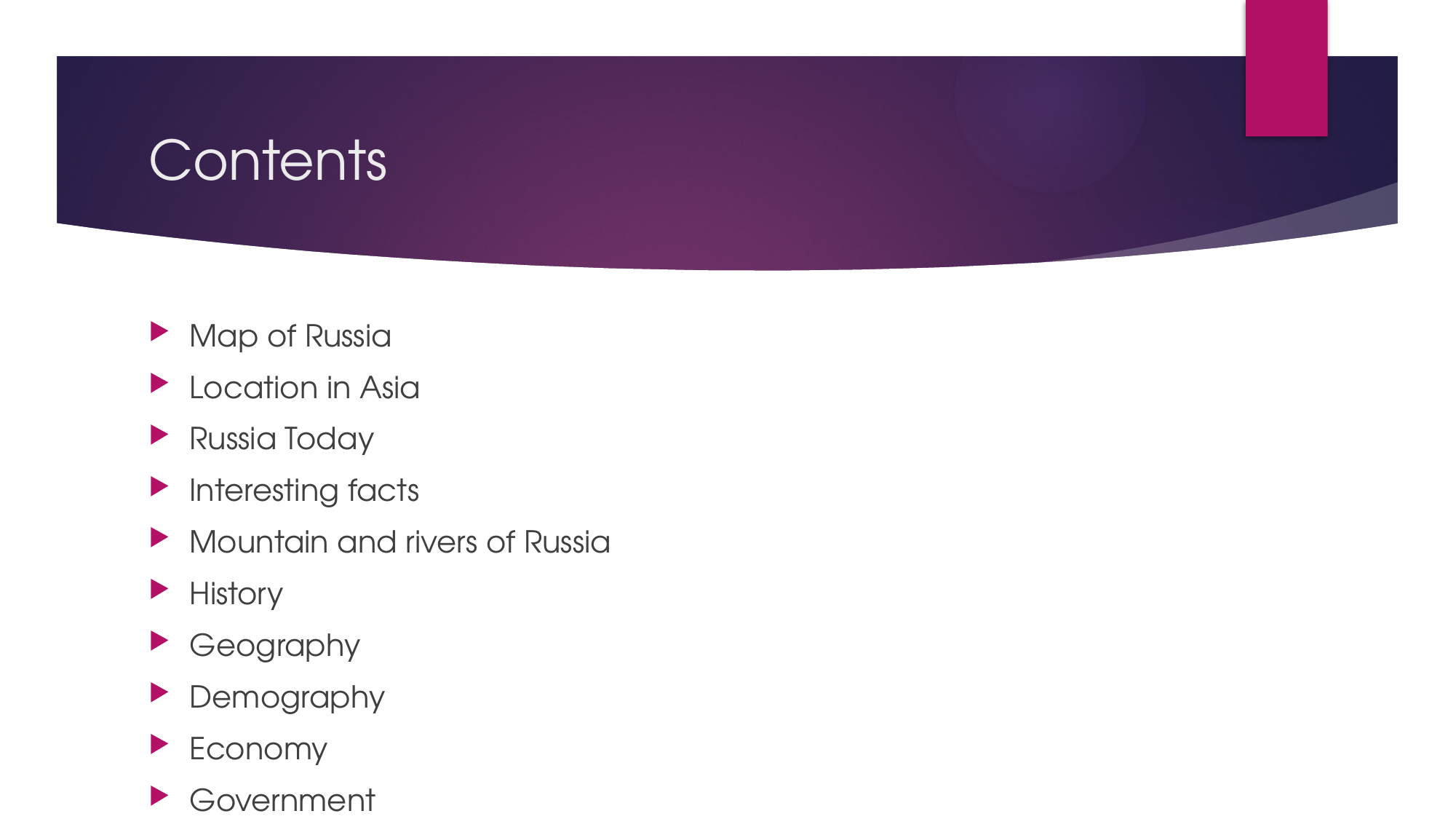

# Contents
Map of Russia
Location in Asia
Russia Today
Interesting facts
Mountain and rivers of Russia
History
Geography
Demography
Economy
Government
Culture
Places to visit